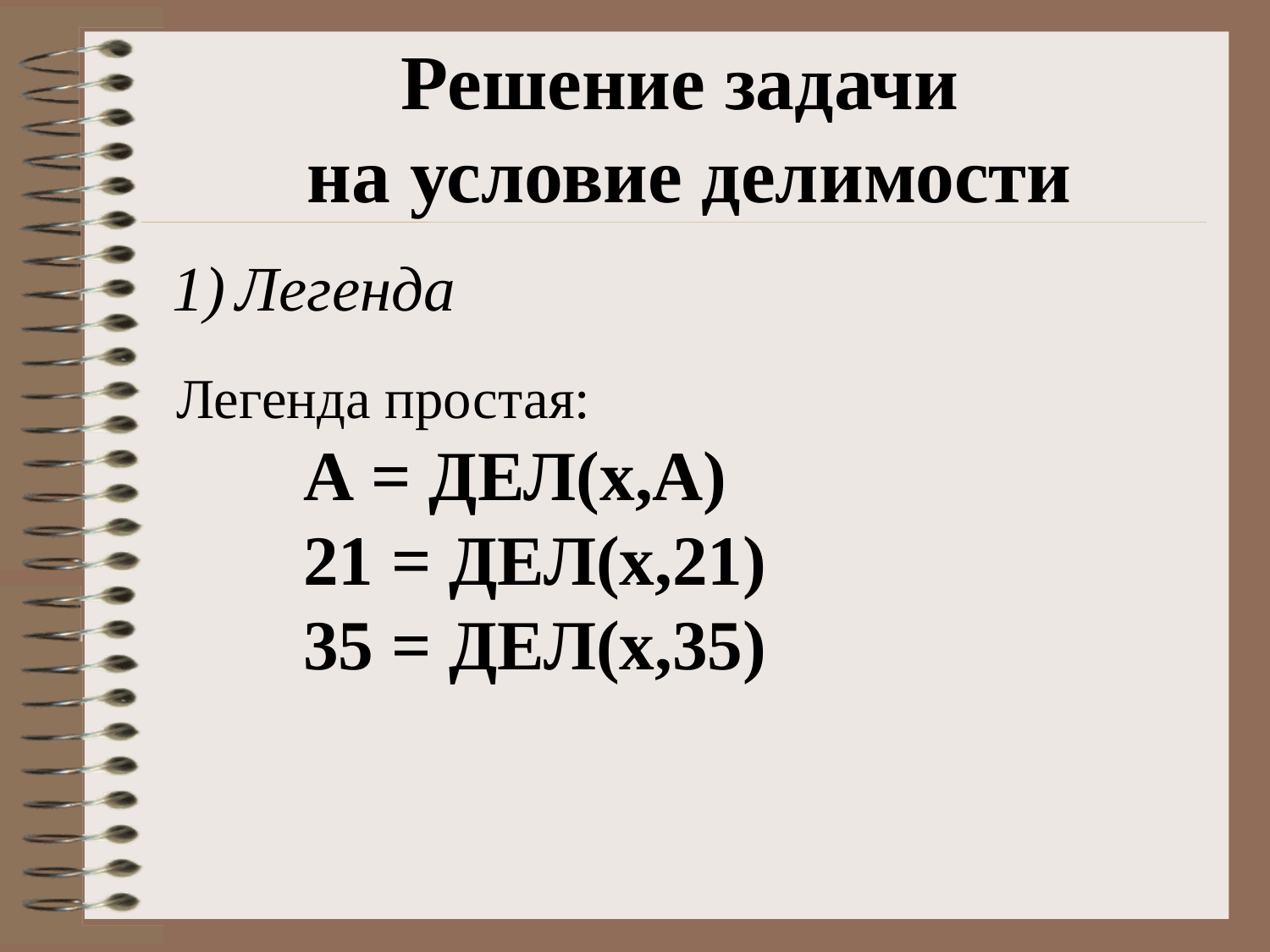

Решение задачи
на условие делимости
Легенда
Легенда простая:
	А = ДЕЛ(x,А)
	21 = ДЕЛ(х,21)
	35 = ДЕЛ(x,35)